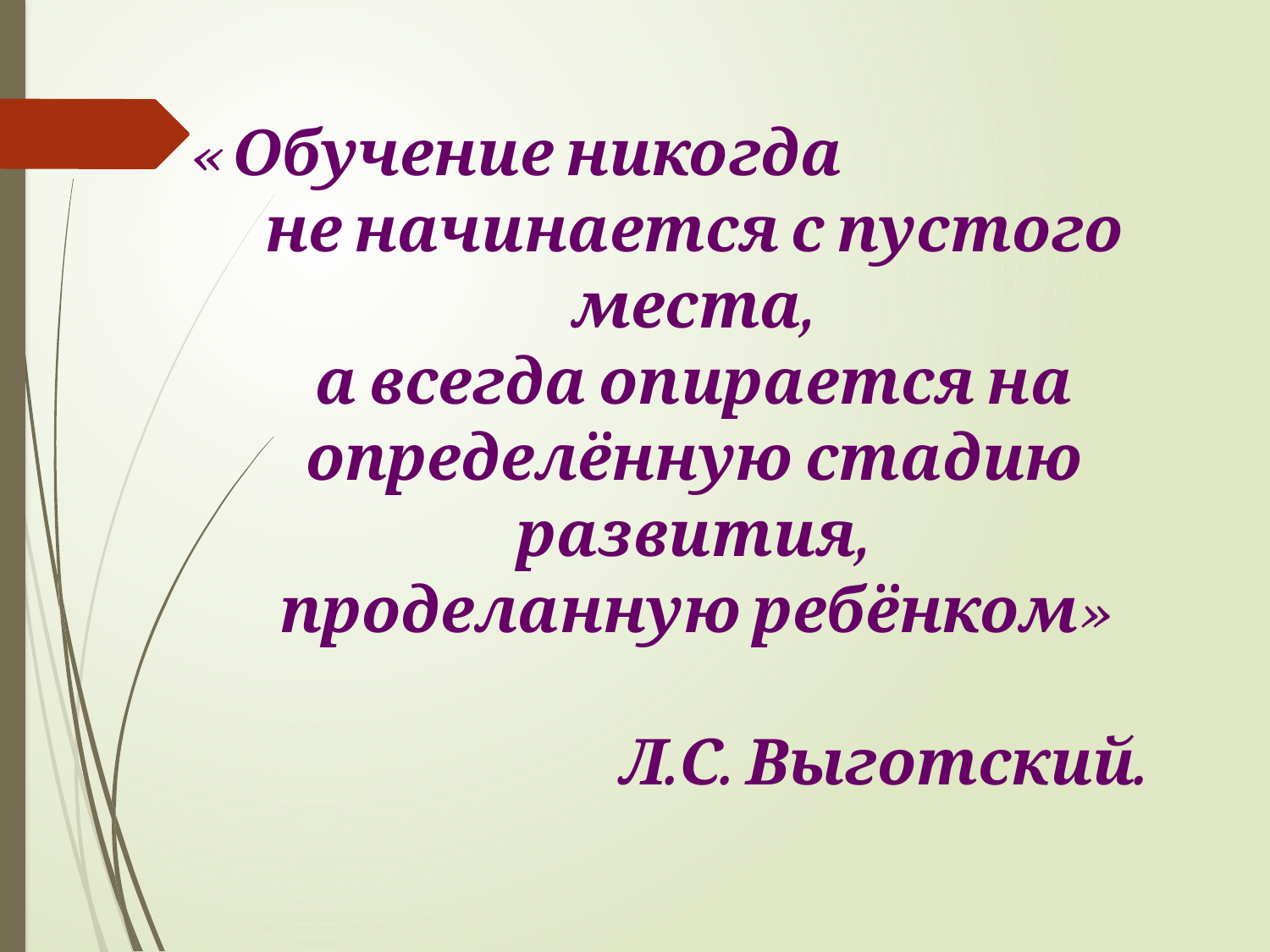

« Обучение никогда                               не начинается с пустого места,
а всегда опирается на определённую стадию развития,
проделанную ребёнком»
			Л.С. Выготский.